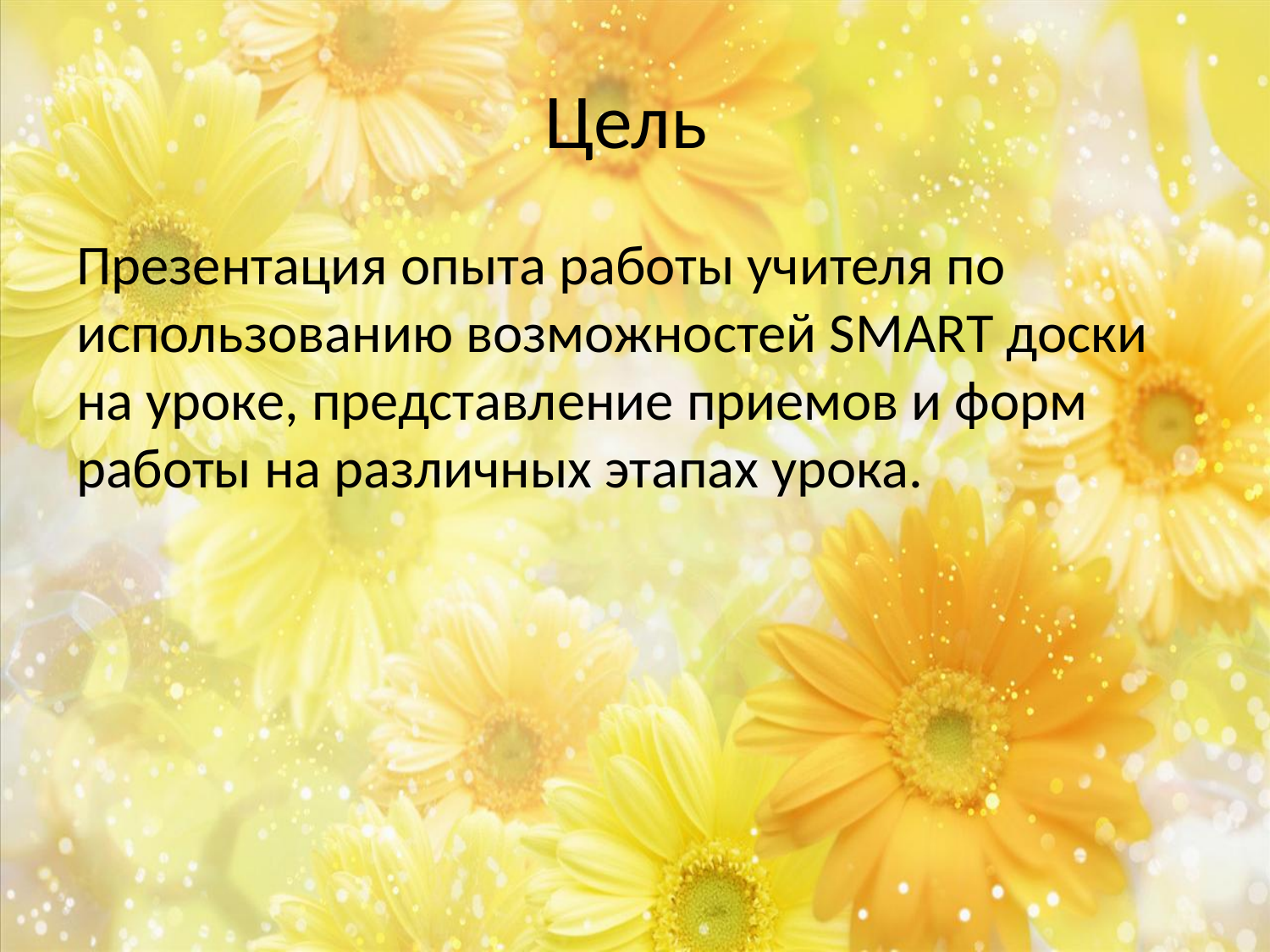

# Цель
Презентация опыта работы учителя по использованию возможностей SMART доски на уроке, представление приемов и форм работы на различных этапах урока.